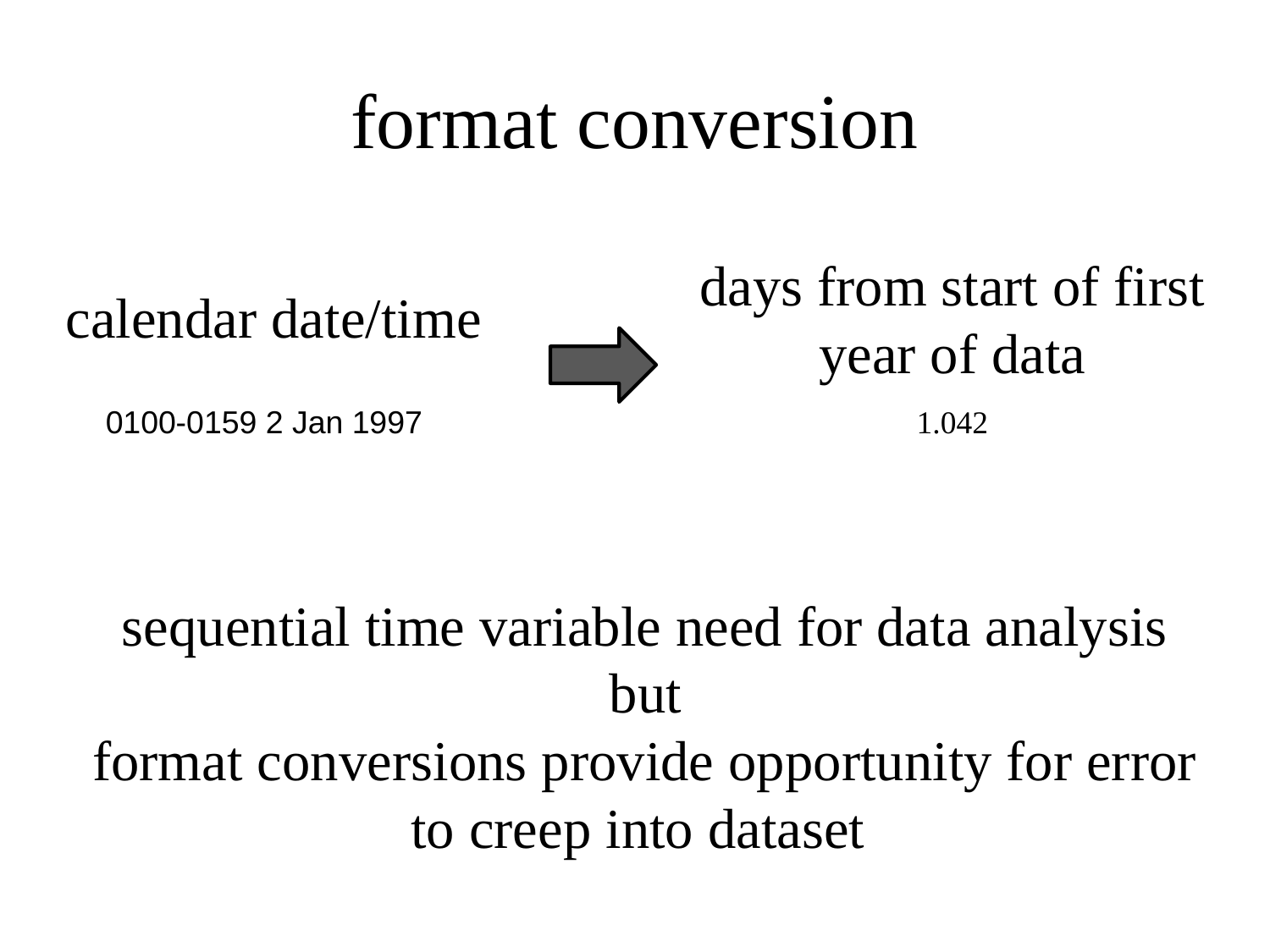

# format conversion
days from start of first year of data
calendar date/time

0100-0159 2 Jan 1997
1.042
sequential time variable need for data analysis
but
format conversions provide opportunity for error to creep into dataset